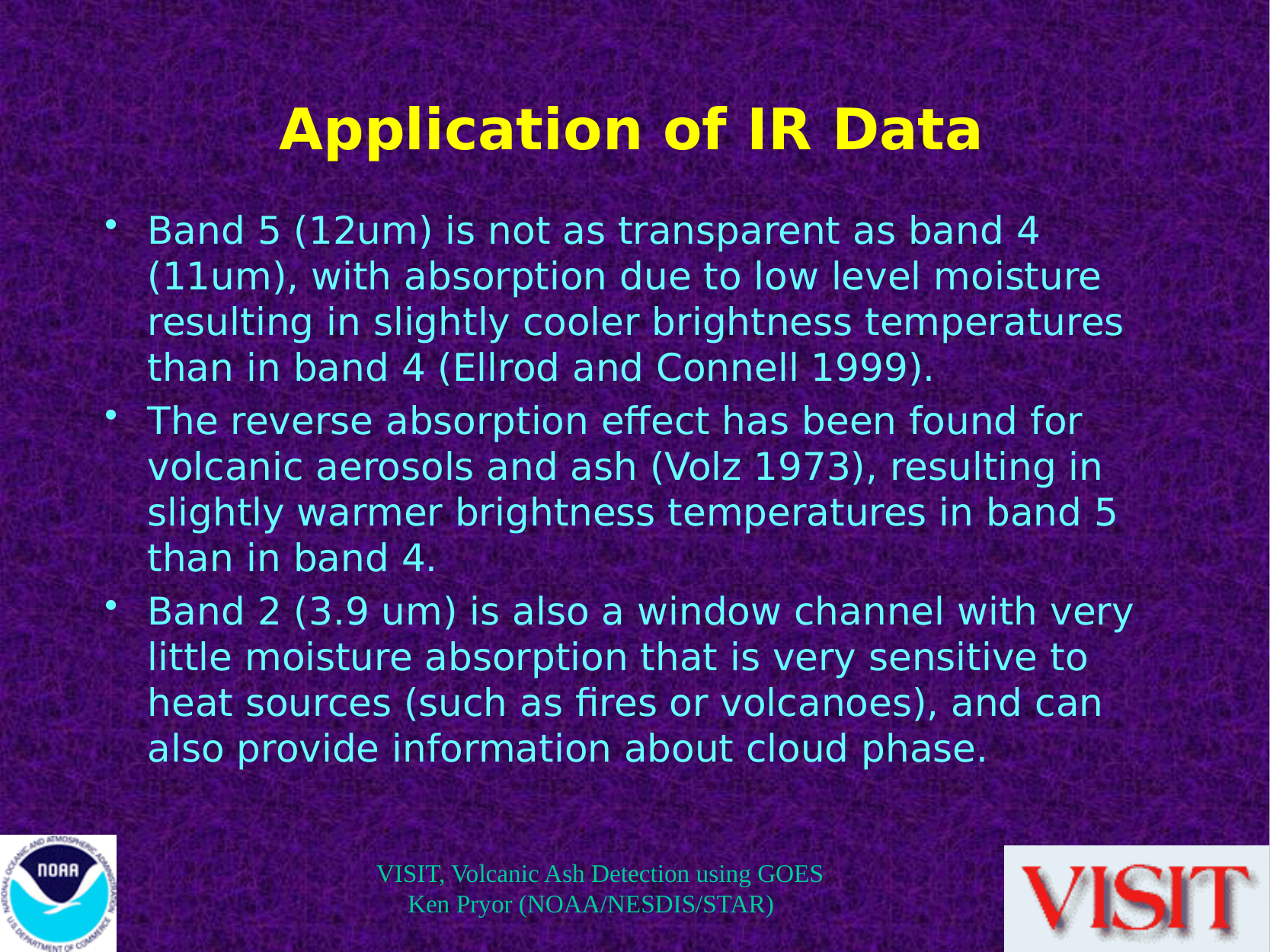

# Application of IR Data
Band 5 (12um) is not as transparent as band 4 (11um), with absorption due to low level moisture resulting in slightly cooler brightness temperatures than in band 4 (Ellrod and Connell 1999).
The reverse absorption effect has been found for volcanic aerosols and ash (Volz 1973), resulting in slightly warmer brightness temperatures in band 5 than in band 4.
Band 2 (3.9 um) is also a window channel with very little moisture absorption that is very sensitive to heat sources (such as fires or volcanoes), and can also provide information about cloud phase.